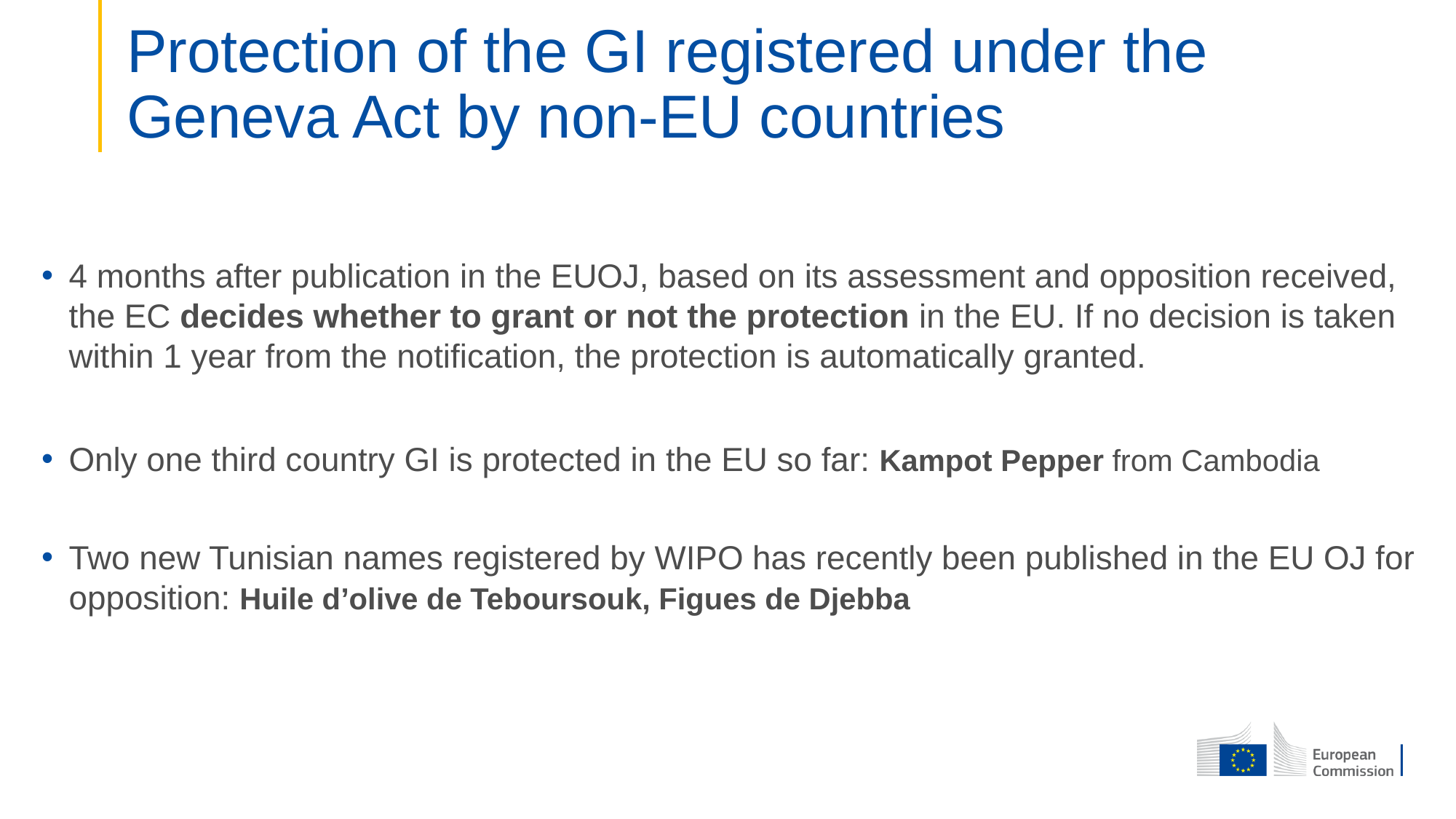

# Protection of the GI registered under the Geneva Act by non-EU countries

4 months after publication in the EUOJ, based on its assessment and opposition received, the EC decides whether to grant or not the protection in the EU. If no decision is taken within 1 year from the notification, the protection is automatically granted.

Only one third country GI is protected in the EU so far: Kampot Pepper from Cambodia

Two new Tunisian names registered by WIPO has recently been published in the EU OJ for opposition: Huile d’olive de Teboursouk, Figues de Djebba